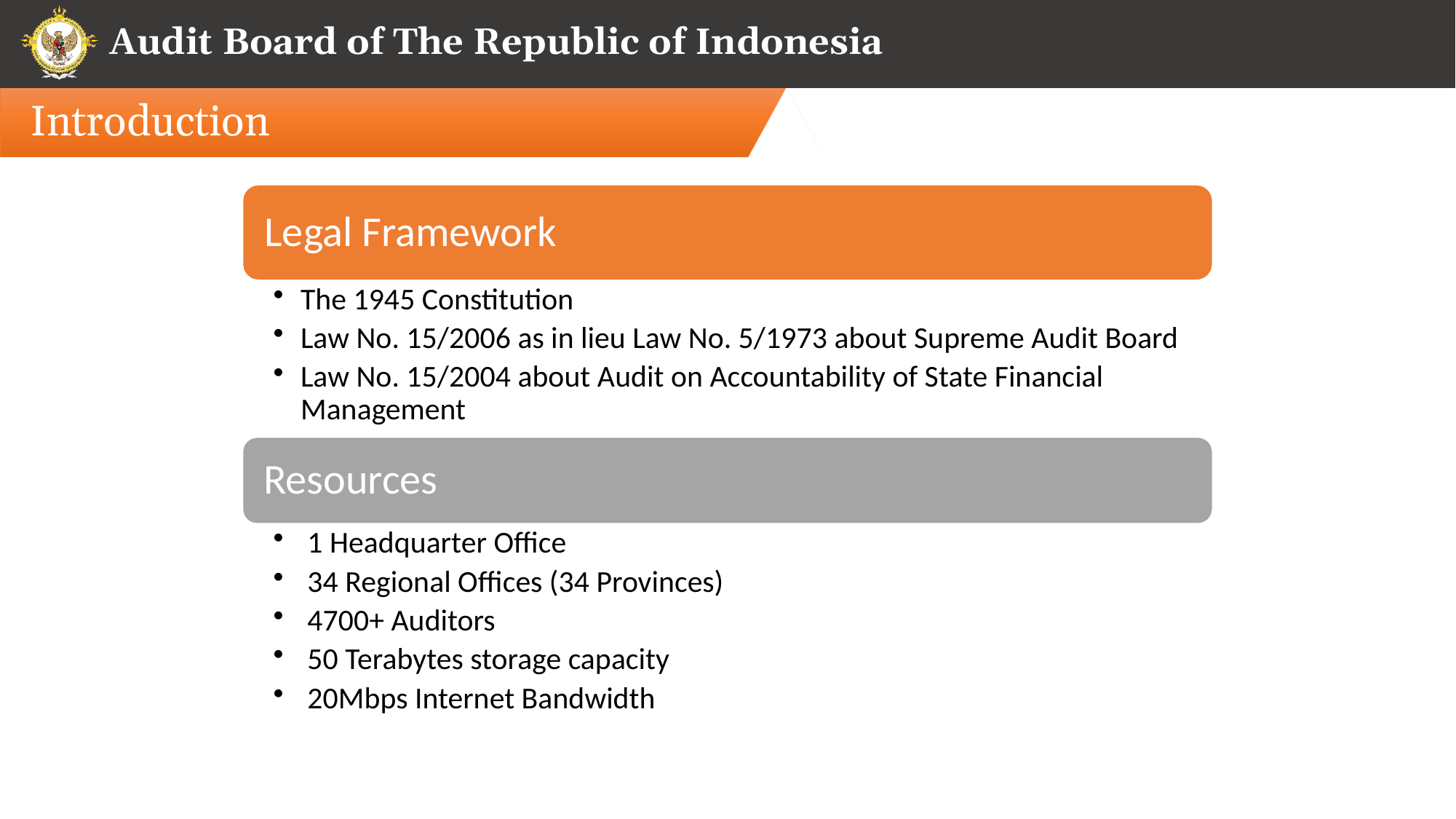

# Introduction
Legal Framework
The 1945 Constitution
Law No. 15/2006 as in lieu Law No. 5/1973 about Supreme Audit Board
Law No. 15/2004 about Audit on Accountability of State Financial Management
Resources
 1 Headquarter Office
 34 Regional Offices (34 Provinces)
 4700+ Auditors
 50 Terabytes storage capacity
 20Mbps Internet Bandwidth
2